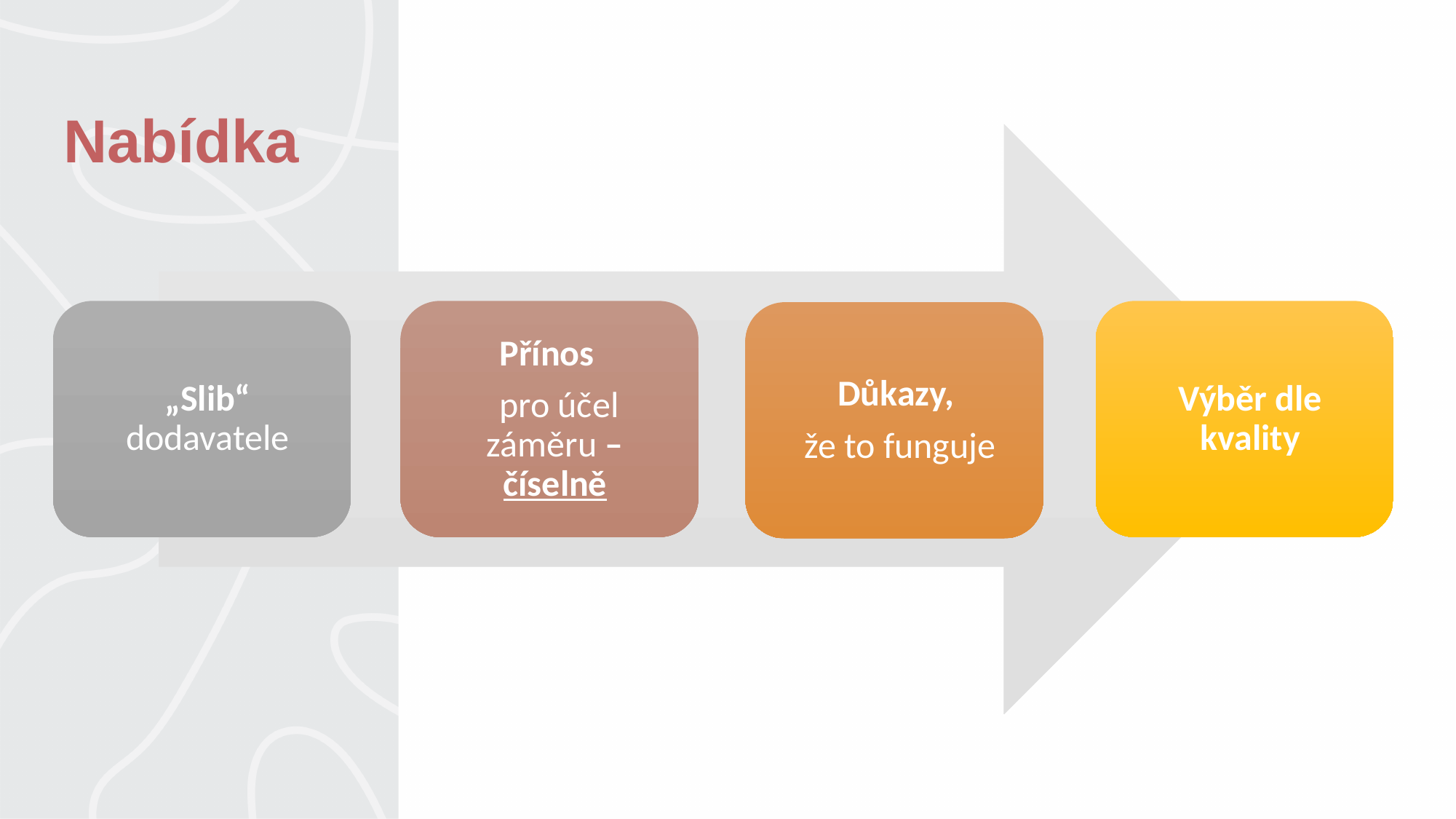

# Nabídka
„Slib“ dodavatele
Přínos
 pro účel záměru – číselně
Důkazy,
že to funguje
Výběr dle kvality